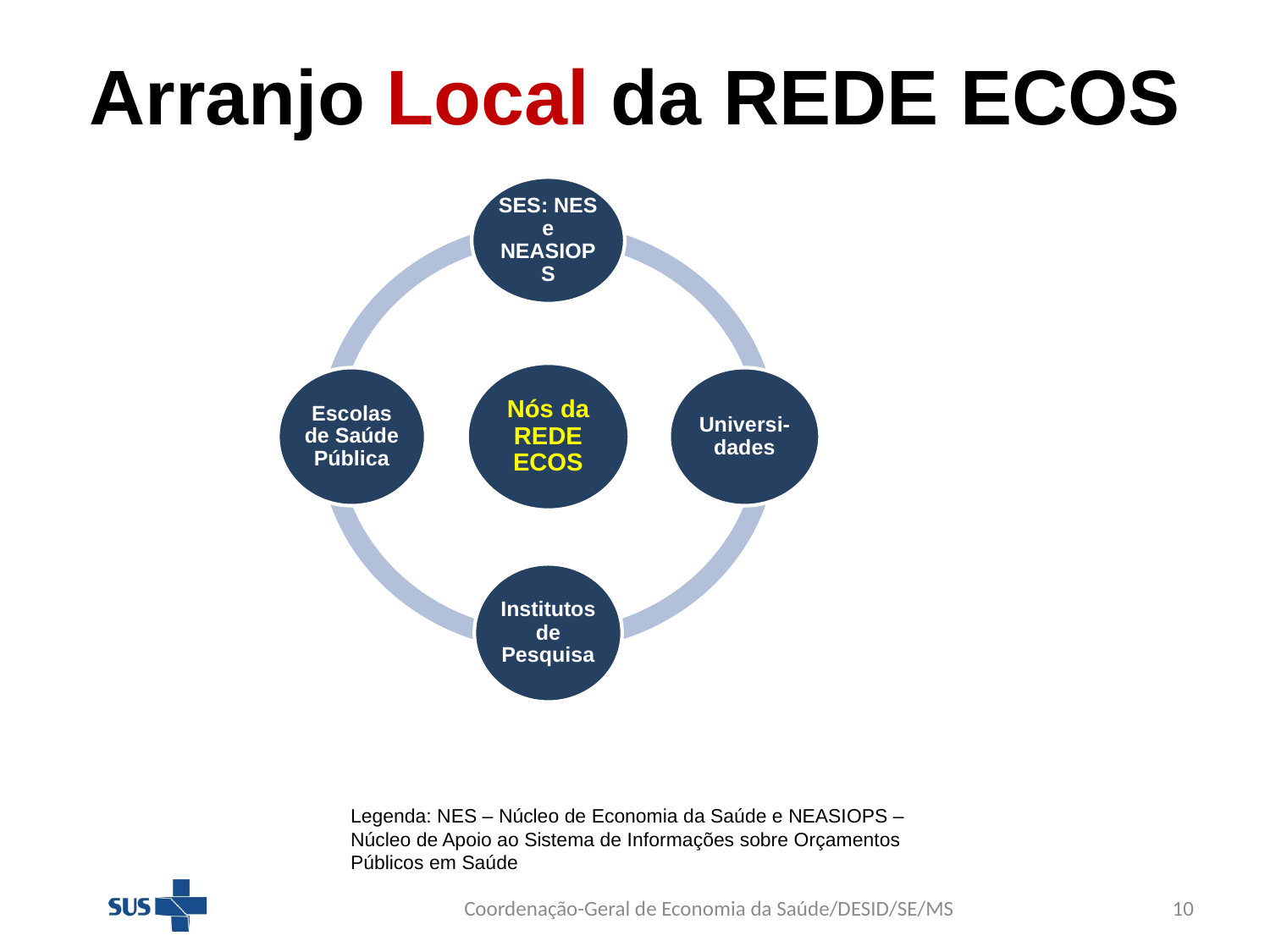

# Arranjo Local da REDE ECOS
Nós da REDE ECOS
SES: NES e NEASIOPS
Universi-dades
Institutos de Pesquisa
Escolas de Saúde Pública
Legenda: NES – Núcleo de Economia da Saúde e NEASIOPS – Núcleo de Apoio ao Sistema de Informações sobre Orçamentos Públicos em Saúde
Coordenação-Geral de Economia da Saúde/DESID/SE/MS
10